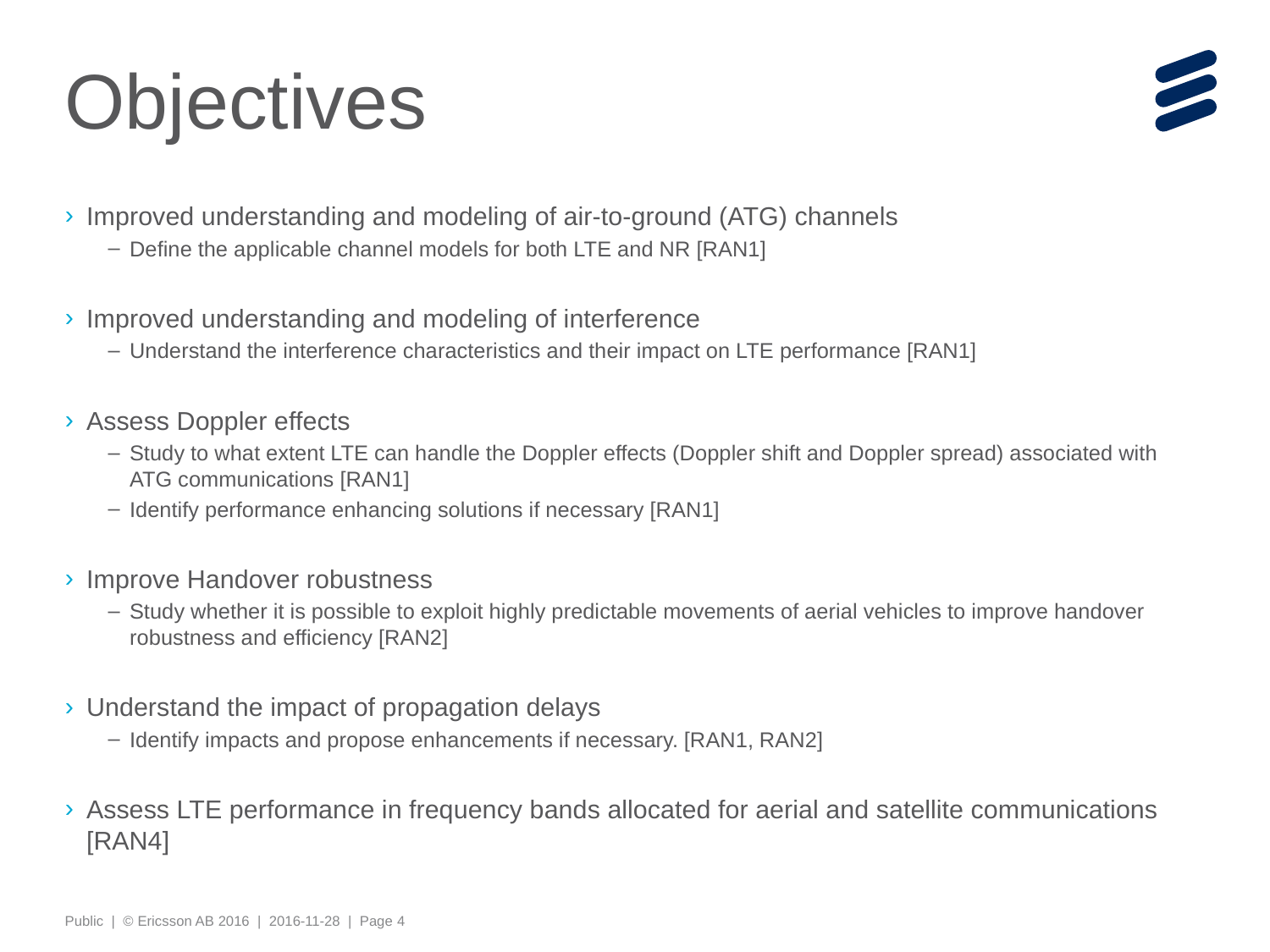

# Objectives
Improved understanding and modeling of air-to-ground (ATG) channels
Define the applicable channel models for both LTE and NR [RAN1]

Improved understanding and modeling of interference
Understand the interference characteristics and their impact on LTE performance [RAN1]

Assess Doppler effects
Study to what extent LTE can handle the Doppler effects (Doppler shift and Doppler spread) associated with ATG communications [RAN1]
Identify performance enhancing solutions if necessary [RAN1]

Improve Handover robustness
Study whether it is possible to exploit highly predictable movements of aerial vehicles to improve handover robustness and efficiency [RAN2]

Understand the impact of propagation delays
Identify impacts and propose enhancements if necessary. [RAN1, RAN2]

Assess LTE performance in frequency bands allocated for aerial and satellite communications [RAN4]